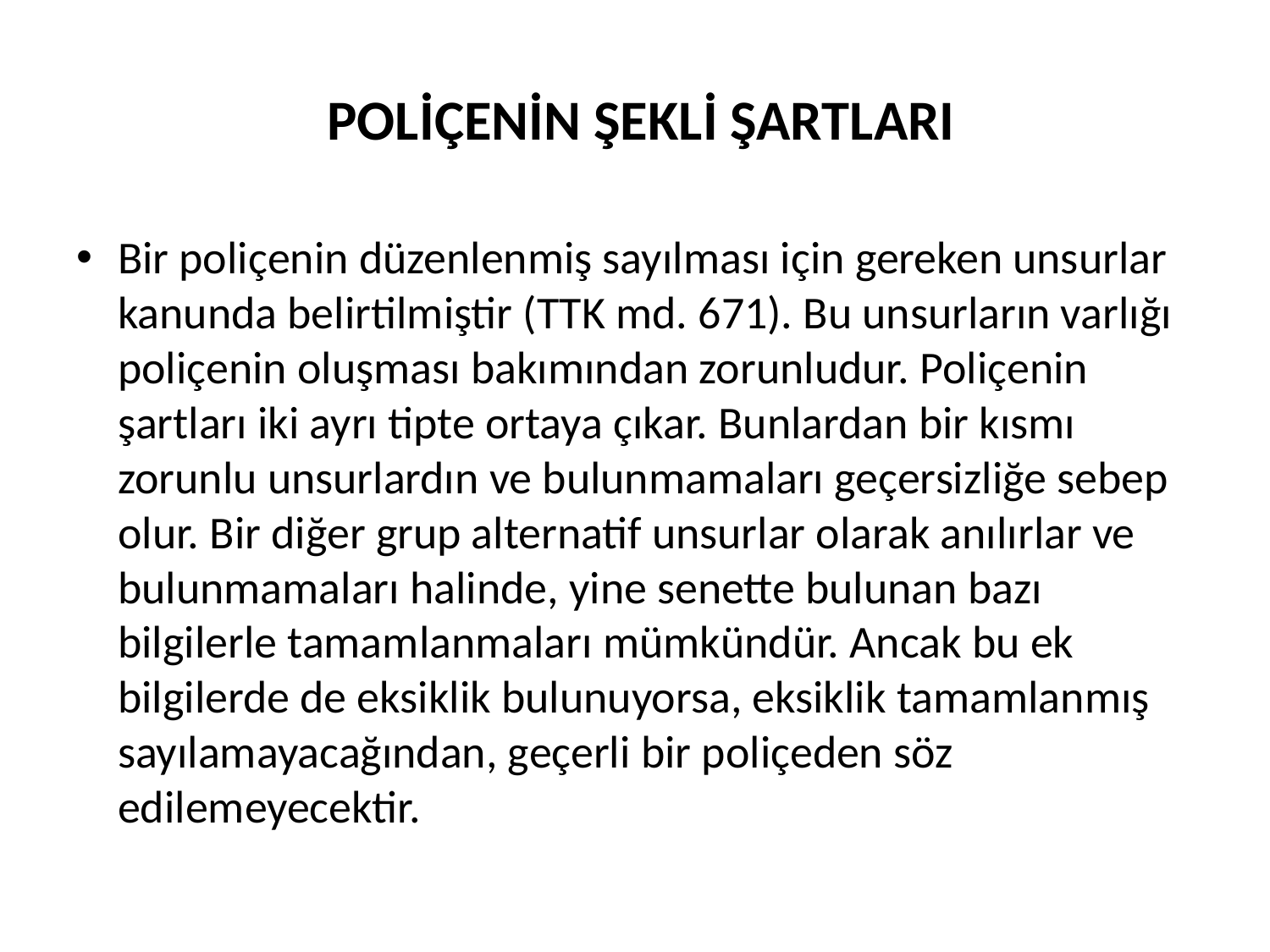

# POLİÇENİN ŞEKLİ ŞARTLARI
Bir poliçenin düzenlenmiş sayılması için gereken unsurlar kanunda belirtilmiştir (TTK md. 671). Bu unsurların varlığı poliçenin oluşması bakımından zorunludur. Poliçenin şartları iki ayrı tipte ortaya çıkar. Bunlardan bir kısmı zorunlu unsurlardın ve bulunmamaları geçersizliğe sebep olur. Bir diğer grup alternatif unsurlar olarak anılırlar ve bulunmamaları halinde, yine senette bulunan bazı bilgilerle tamamlanmaları mümkündür. Ancak bu ek bilgilerde de eksiklik bulunuyorsa, eksiklik tamamlanmış sayılamayacağından, geçerli bir poliçeden söz edilemeyecektir.